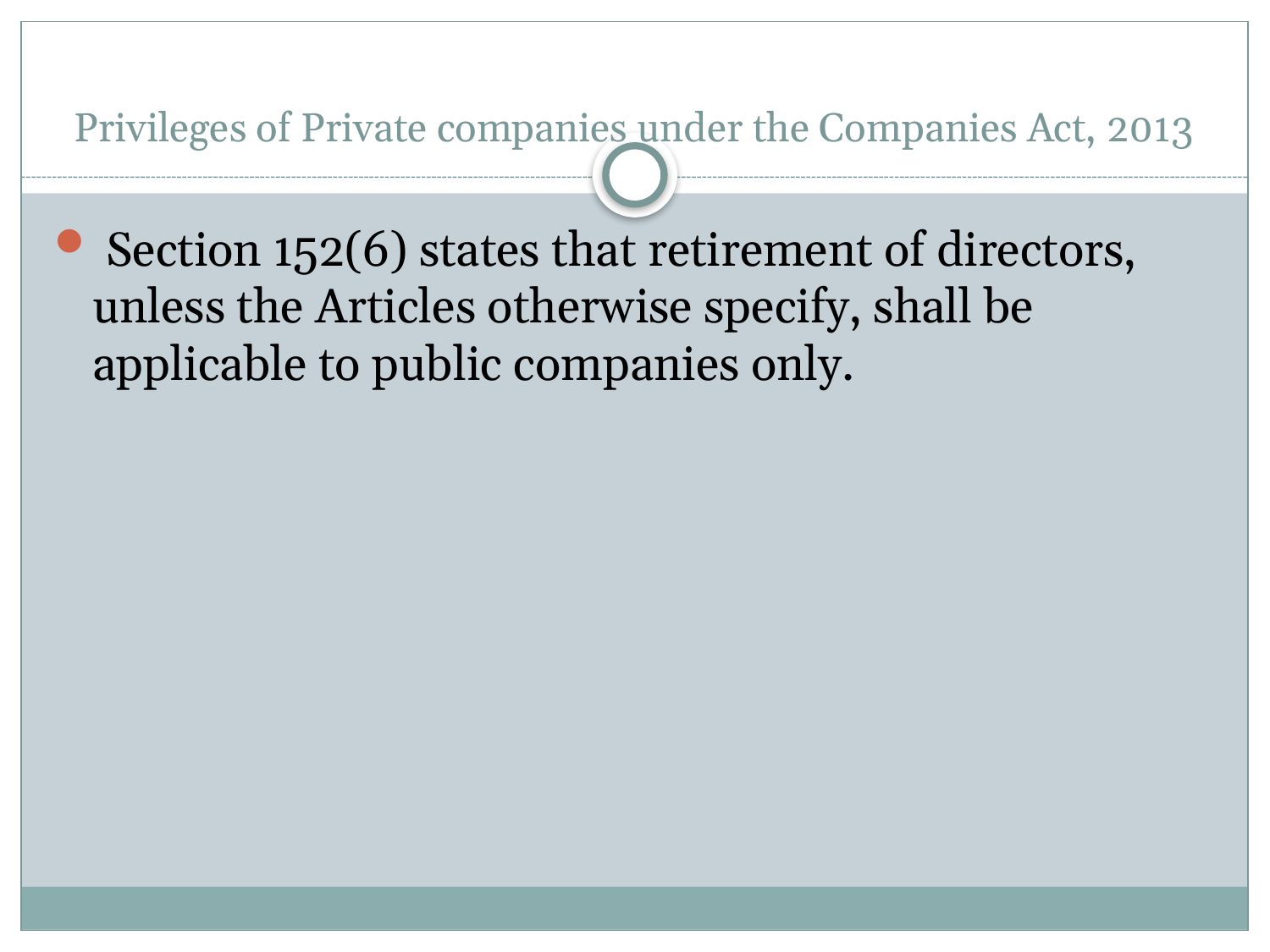

# Privileges of Private companies under the Companies Act, 2013
 Section 152(6) states that retirement of directors, unless the Articles otherwise specify, shall be applicable to public companies only.